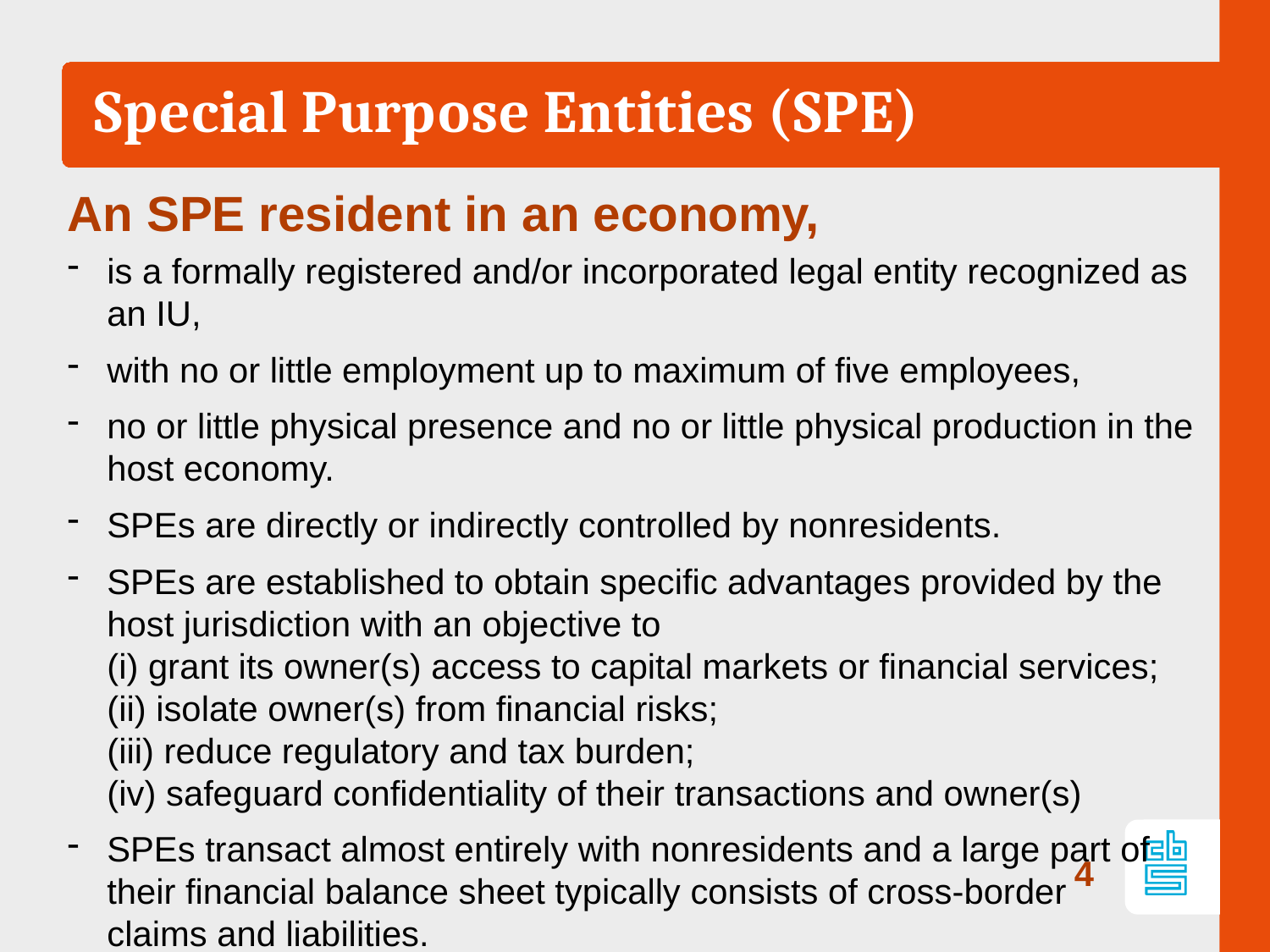

# Special Purpose Entities (SPE)
An SPE resident in an economy,
is a formally registered and/or incorporated legal entity recognized as an IU,
with no or little employment up to maximum of five employees,
no or little physical presence and no or little physical production in the host economy.
SPEs are directly or indirectly controlled by nonresidents.
SPEs are established to obtain specific advantages provided by the host jurisdiction with an objective to
(i) grant its owner(s) access to capital markets or financial services;
(ii) isolate owner(s) from financial risks;
(iii) reduce regulatory and tax burden;
(iv) safeguard confidentiality of their transactions and owner(s)
SPEs transact almost entirely with nonresidents and a large part of
their financial balance sheet typically consists of cross-border
claims and liabilities.
4